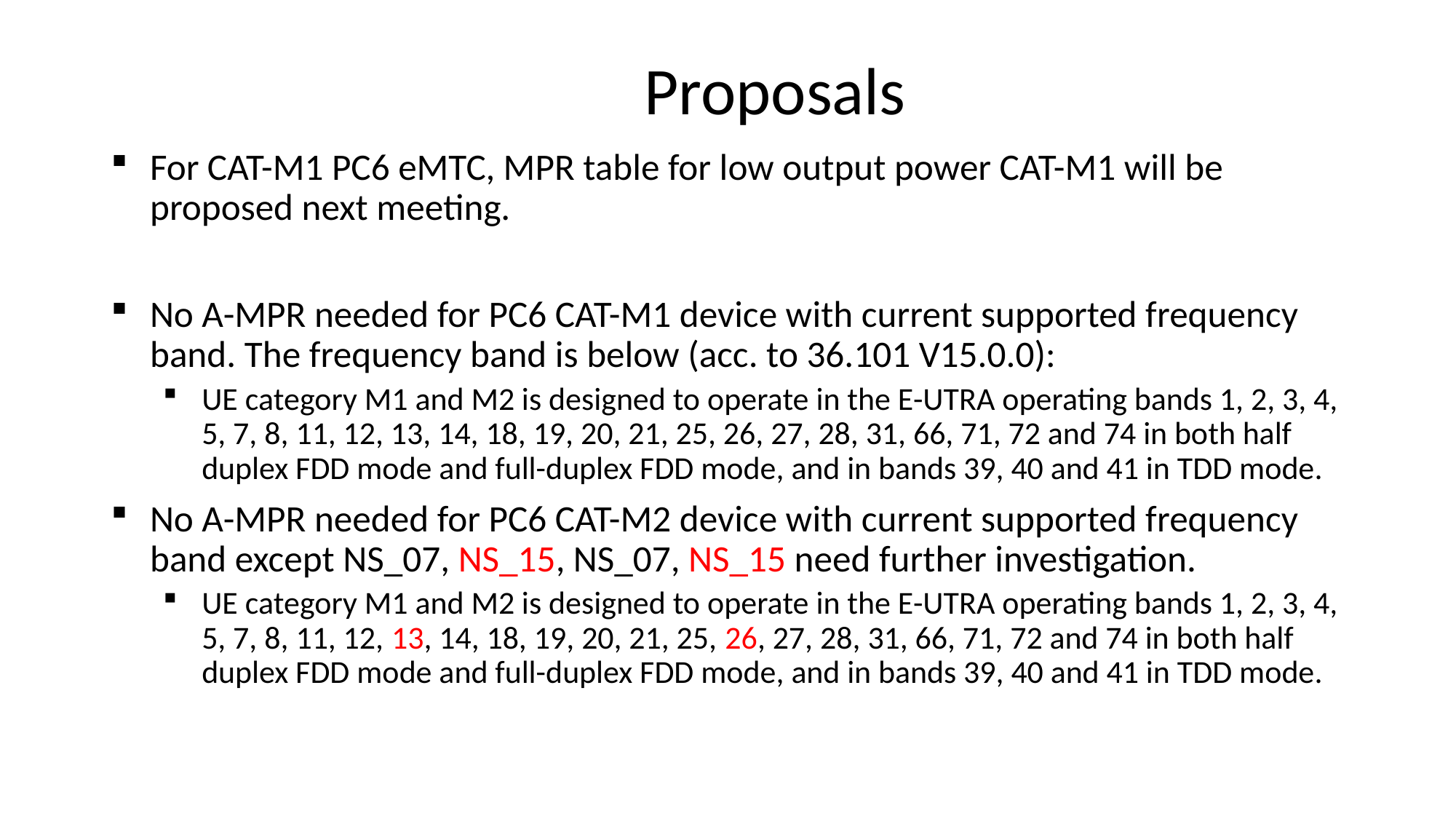

# Proposals
For CAT-M1 PC6 eMTC, MPR table for low output power CAT-M1 will be proposed next meeting.

No A-MPR needed for PC6 CAT-M1 device with current supported frequency band. The frequency band is below (acc. to 36.101 V15.0.0):
UE category M1 and M2 is designed to operate in the E-UTRA operating bands 1, 2, 3, 4, 5, 7, 8, 11, 12, 13, 14, 18, 19, 20, 21, 25, 26, 27, 28, 31, 66, 71, 72 and 74 in both half duplex FDD mode and full-duplex FDD mode, and in bands 39, 40 and 41 in TDD mode.
No A-MPR needed for PC6 CAT-M2 device with current supported frequency band except NS_07, NS_15, NS_07, NS_15 need further investigation.
UE category M1 and M2 is designed to operate in the E-UTRA operating bands 1, 2, 3, 4, 5, 7, 8, 11, 12, 13, 14, 18, 19, 20, 21, 25, 26, 27, 28, 31, 66, 71, 72 and 74 in both half duplex FDD mode and full-duplex FDD mode, and in bands 39, 40 and 41 in TDD mode.